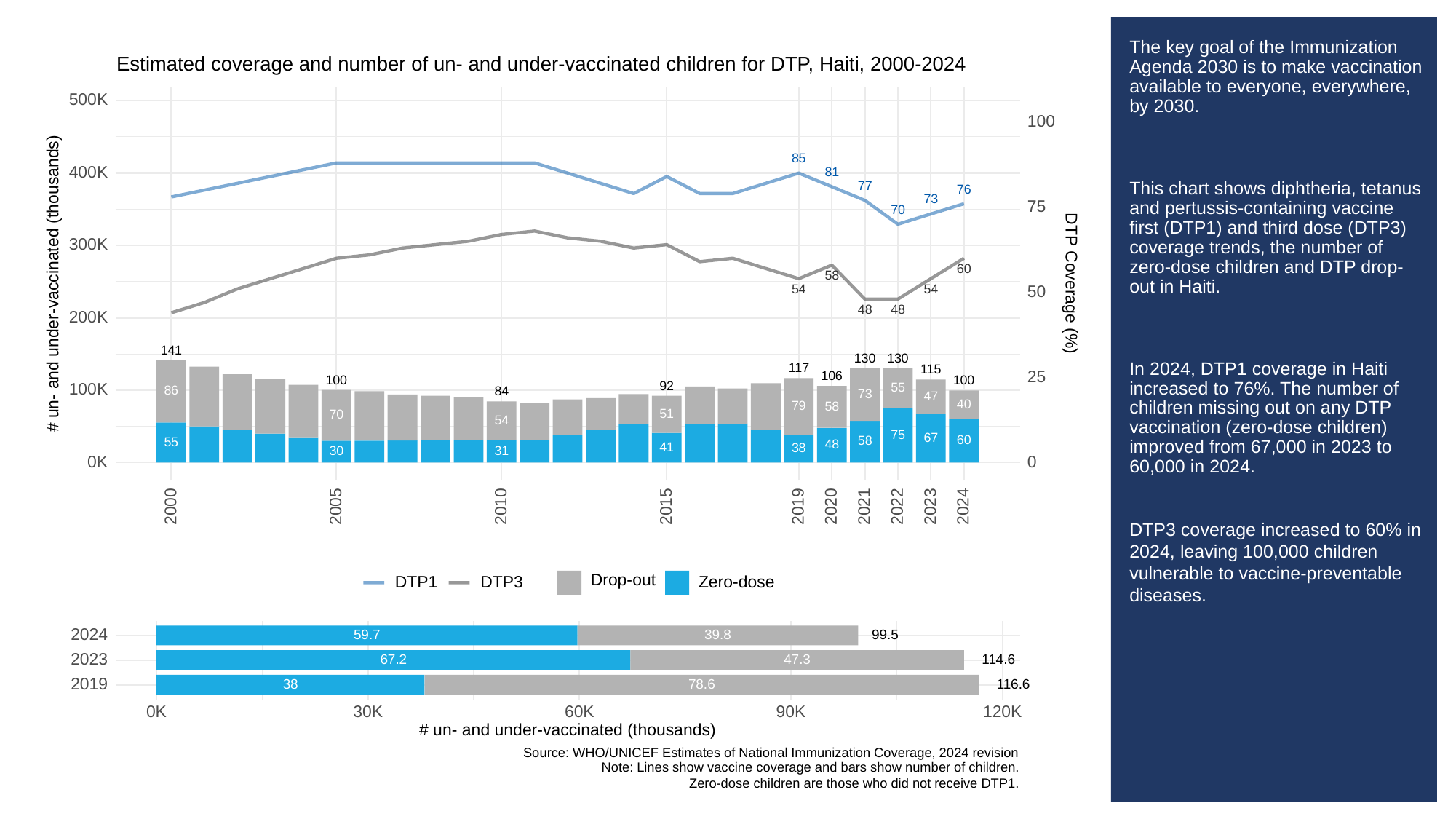

# The key goal of the Immunization Agenda 2030 is to make vaccination available to everyone, everywhere, by 2030.

This chart shows diphtheria, tetanus and pertussis-containing vaccine first (DTP1) and third dose (DTP3) coverage trends, the number of zero-dose children and DTP drop-out in Haiti.

In 2024, DTP1 coverage in Haiti increased to 76%. The number of children missing out on any DTP vaccination (zero-dose children) improved from 67,000 in 2023 to 60,000 in 2024.

DTP3 coverage increased to 60% in 2024, leaving 100,000 children vulnerable to vaccine-preventable diseases.

Estimated coverage and number of un- and under-vaccinated children for DTP, Haiti, 2000-2024

500K

100

85

400K
81

77
76
73
75
70

300K

60
58
# un- and under-vaccinated (thousands)
DTP Coverage (%)

54
54
50
48
48
200K

141

130
130

117
115

25
106

100
100

92

55
100K

86
84

73

47

40

79
58

51
70

54

75

67

60
58

55

48

41
38
31
30
0K
0

2023
2000
2005
2010
2015
2019
2020
2021
2022
2024

Drop-out
DTP3
Zero-dose
DTP1

2024
39.8
59.7
99.5

2023
47.3
67.2
114.6

2019
38
78.6
116.6

30K
0K
60K
90K
120K
# un- and under-vaccinated (thousands)
Source: WHO/UNICEF Estimates of National Immunization Coverage, 2024 revision
Note: Lines show vaccine coverage and bars show number of children.
Zero-dose children are those who did not receive DTP1.